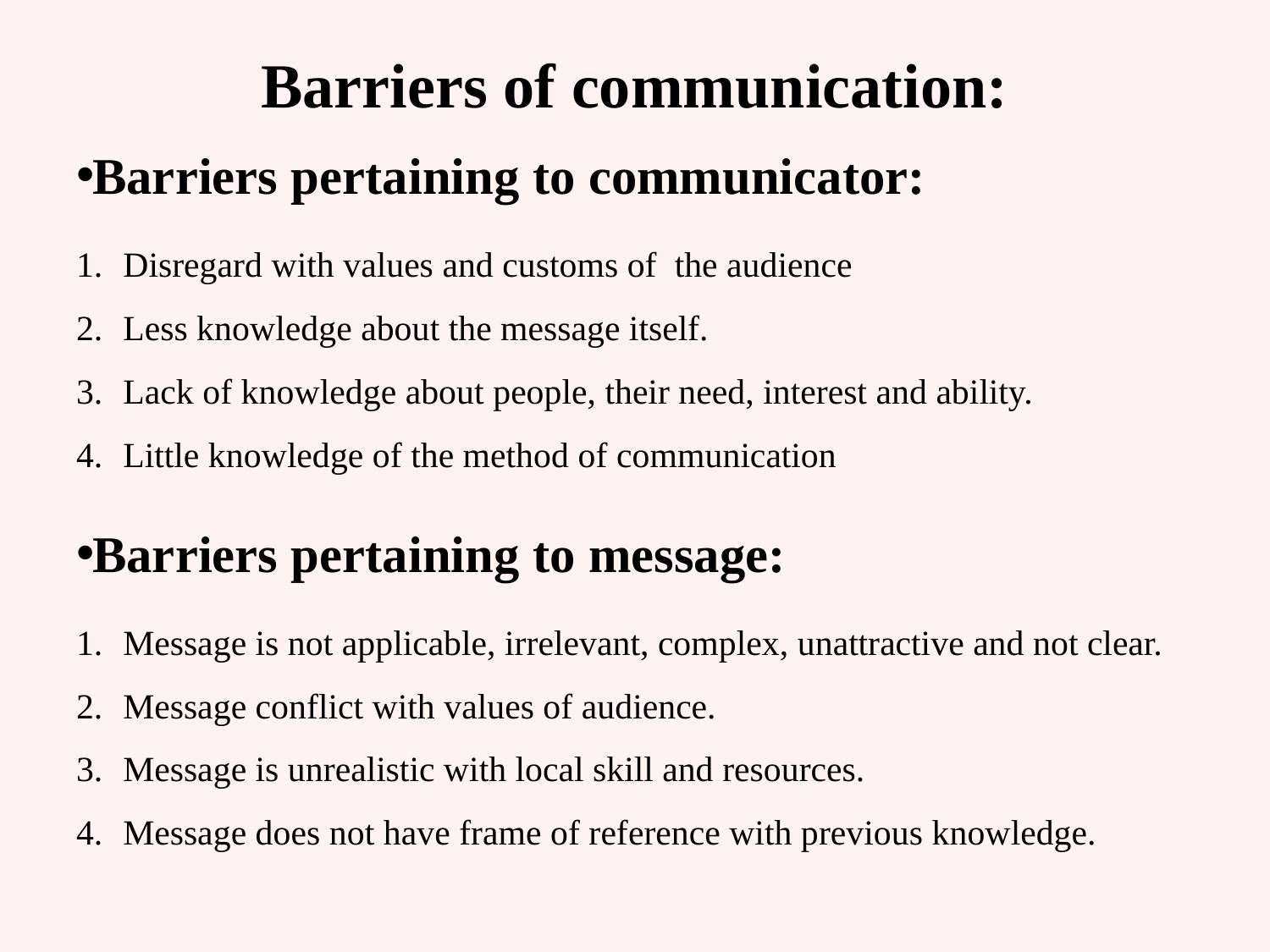

# Barriers of communication:
Barriers pertaining to communicator:
Disregard with values and customs of  the audience
Less knowledge about the message itself.
Lack of knowledge about people, their need, interest and ability.
Little knowledge of the method of communication
Barriers pertaining to message:
Message is not applicable, irrelevant, complex, unattractive and not clear.
Message conflict with values of audience.
Message is unrealistic with local skill and resources.
Message does not have frame of reference with previous knowledge.